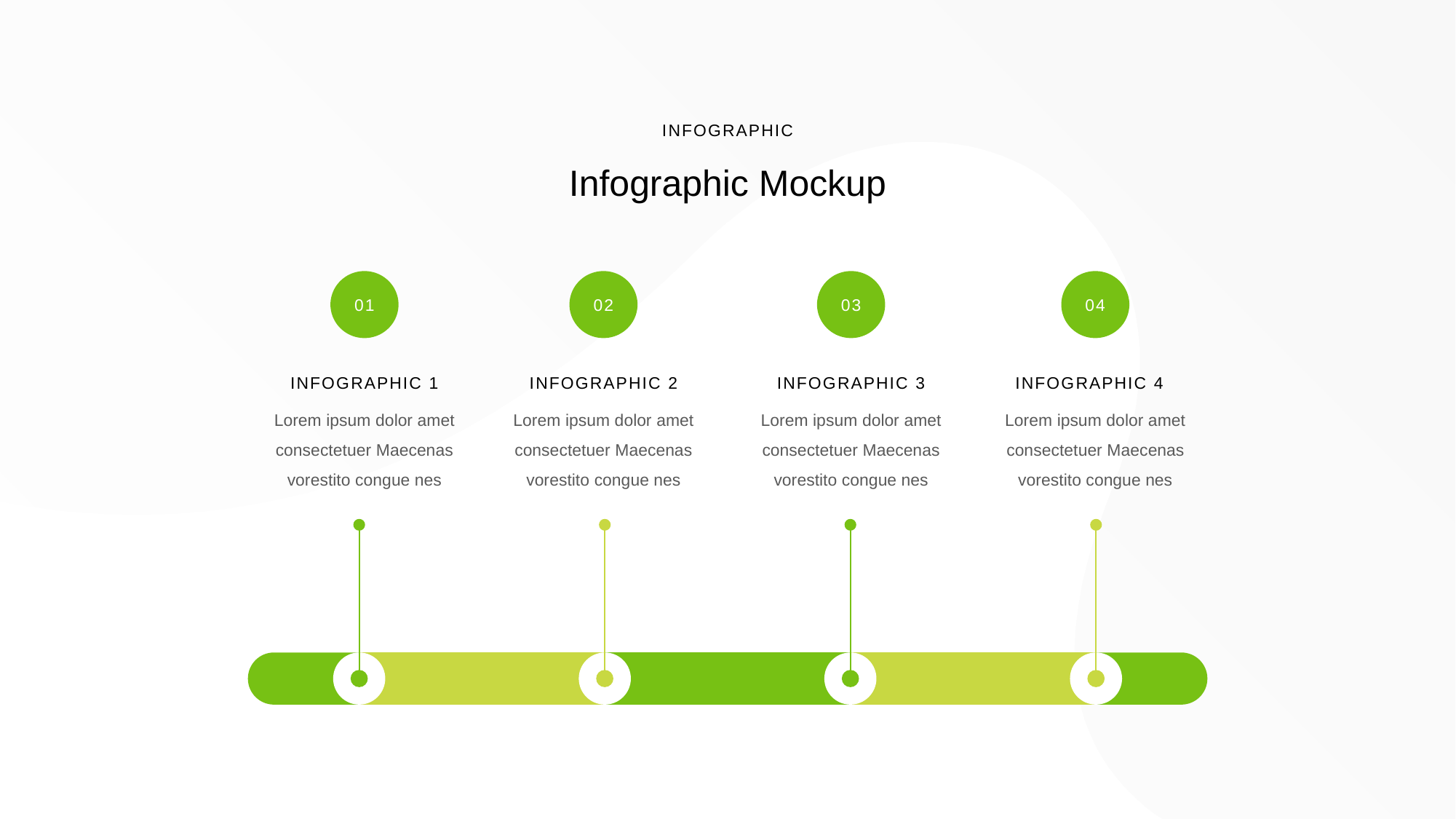

INFOGRAPHIC
Infographic Mockup
01
02
03
04
INFOGRAPHIC 1
INFOGRAPHIC 2
INFOGRAPHIC 3
INFOGRAPHIC 4
Lorem ipsum dolor amet consectetuer Maecenas vorestito congue nes
Lorem ipsum dolor amet consectetuer Maecenas vorestito congue nes
Lorem ipsum dolor amet consectetuer Maecenas vorestito congue nes
Lorem ipsum dolor amet consectetuer Maecenas vorestito congue nes